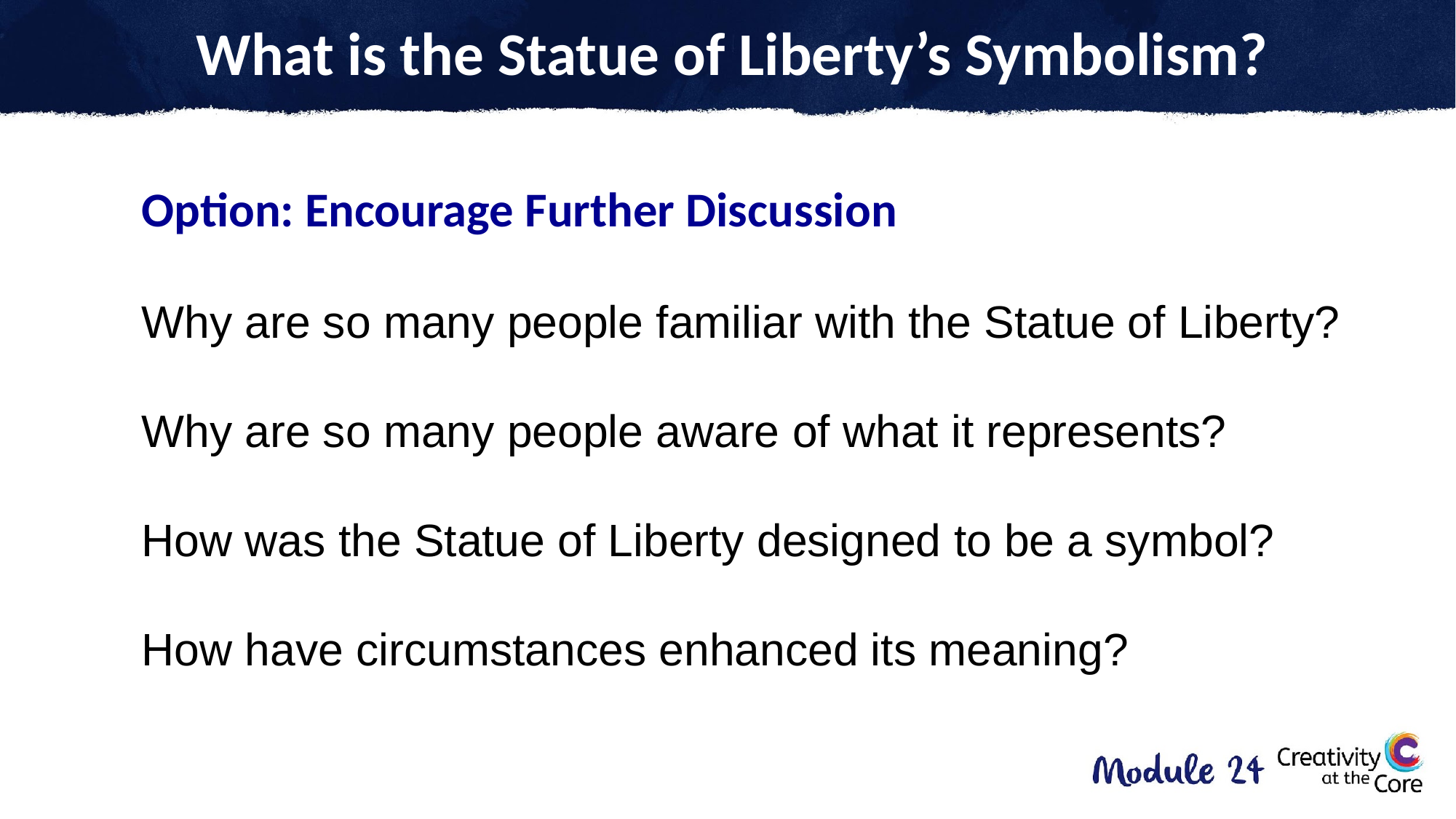

# What is the Statue of Liberty’s Symbolism?
Option: Encourage Further Discussion

Why are so many people familiar with the Statue of Liberty?

Why are so many people aware of what it represents?

How was the Statue of Liberty designed to be a symbol?

How have circumstances enhanced its meaning?